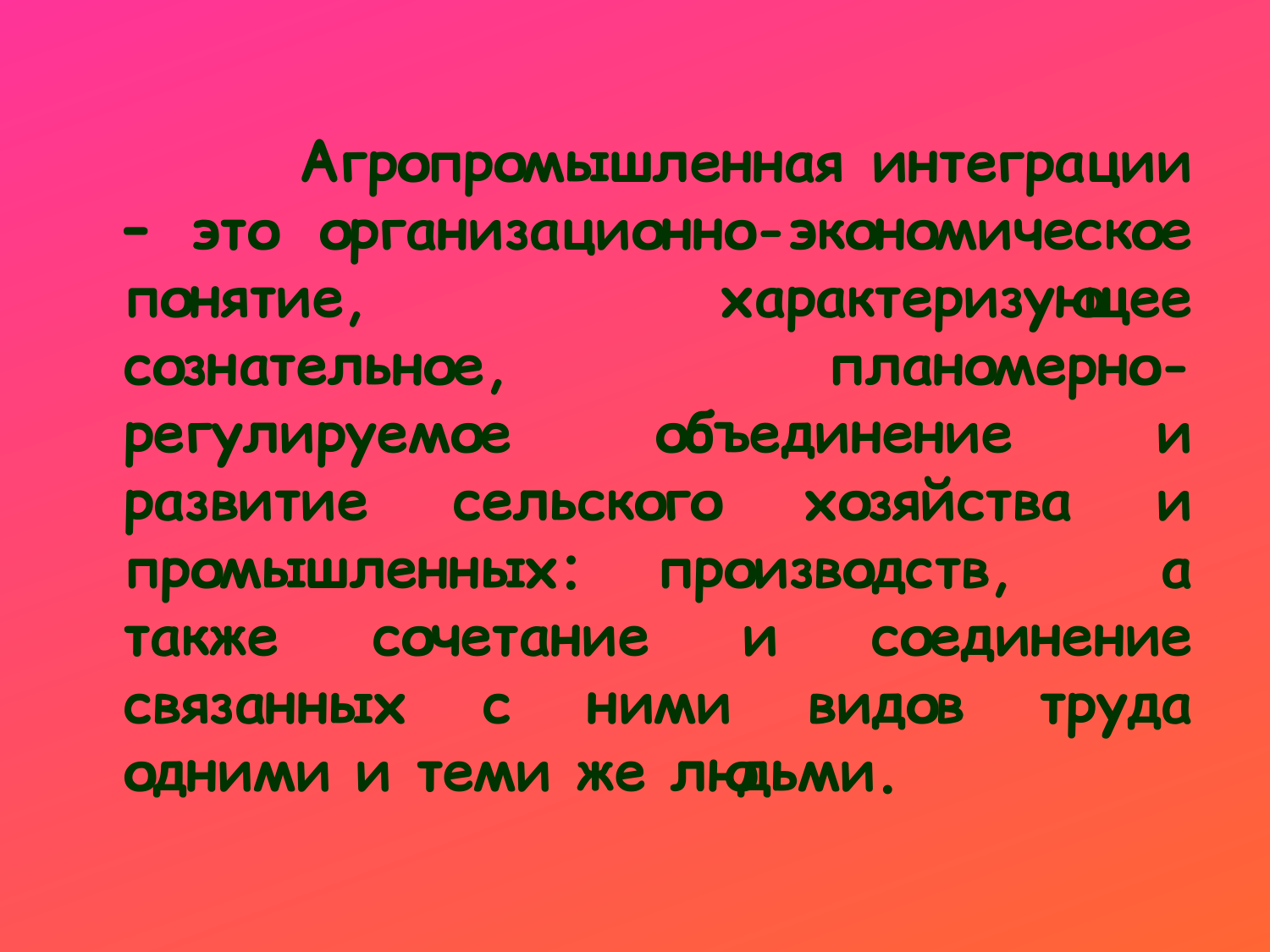

Агропромышленная интеграции – это организационно-экономическое понятие, характеризующее сознательное, планомерно-регулируемое объединение и развитие сельского хозяйства и промышленных: производств,  а также сочетание и соединение связанных с ними видов труда одними и теми же людьми.